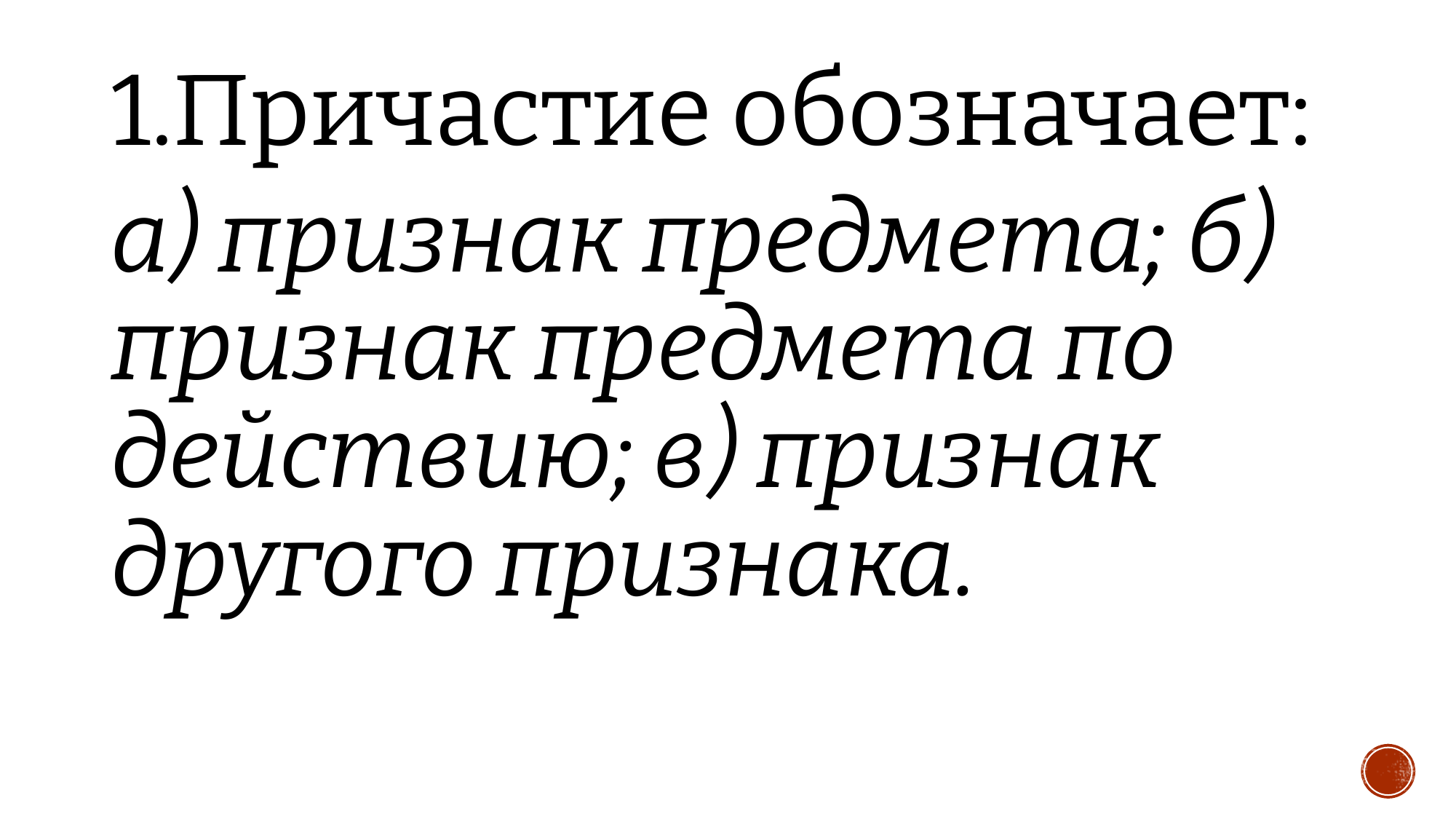

1.Причастие обозначает:
а) признак предмета; б) признак предмета по действию; в) признак другого признака.